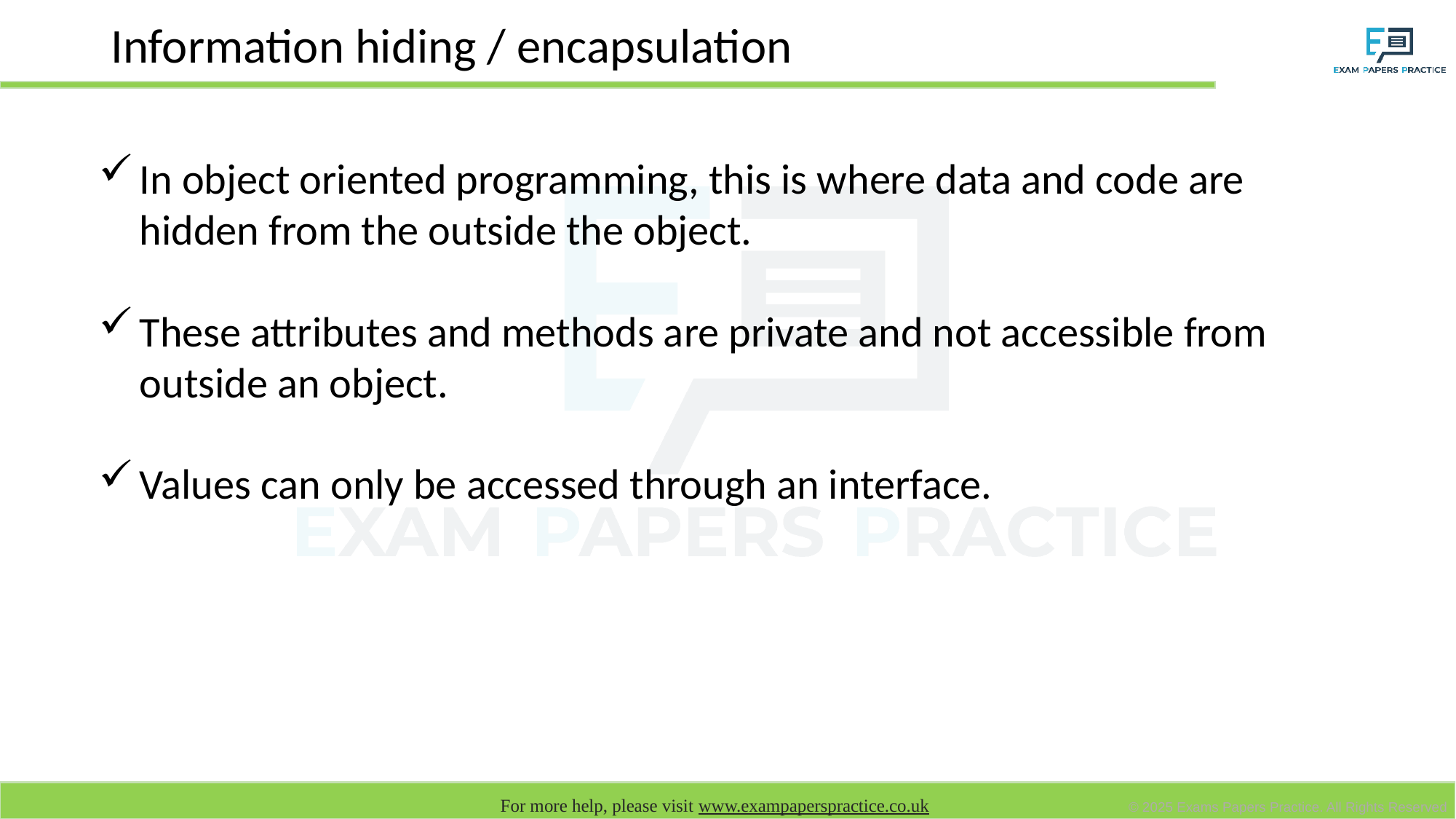

# Information hiding / encapsulation

In object oriented programming, this is where data and code are hidden from the outside the object.

These attributes and methods are private and not accessible from outside an object.

Values can only be accessed through an interface.